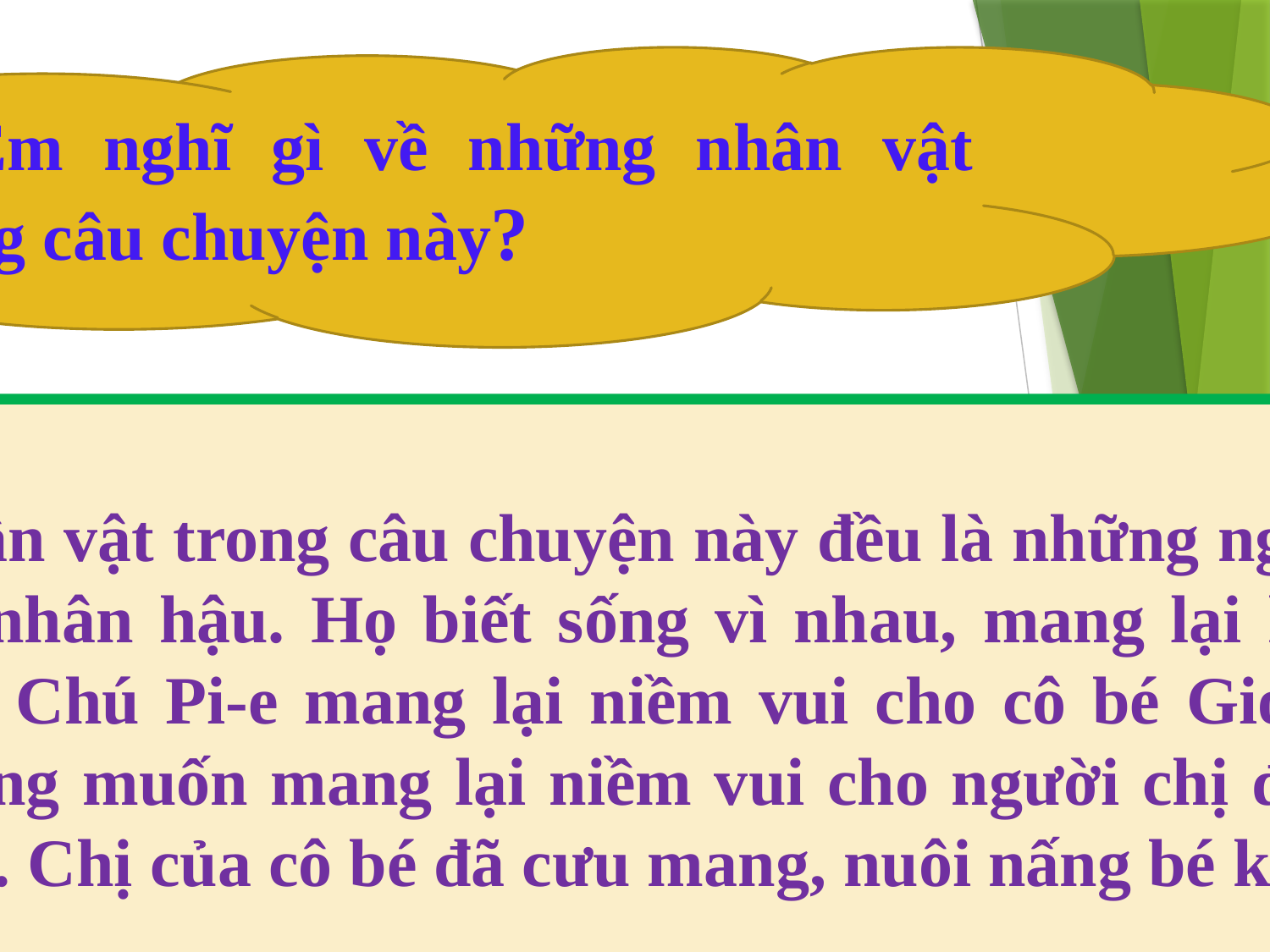

4/ Em nghĩ gì về những nhân vật trong câu chuyện này?
    Các nhân vật trong câu chuyện này đều là những người tốt, có tấm lòng nhân hậu. Họ biết sống vì nhau, mang lại hạnh phúc cho nhau. Chú Pi-e mang lại niềm vui cho cô bé Gioan. Cô bé Gioan mong muốn mang lại niềm vui cho người chị đã thay mẹ nuôi mình. Chị của cô bé đã cưu mang, nuôi nấng bé khi mẹ mất.